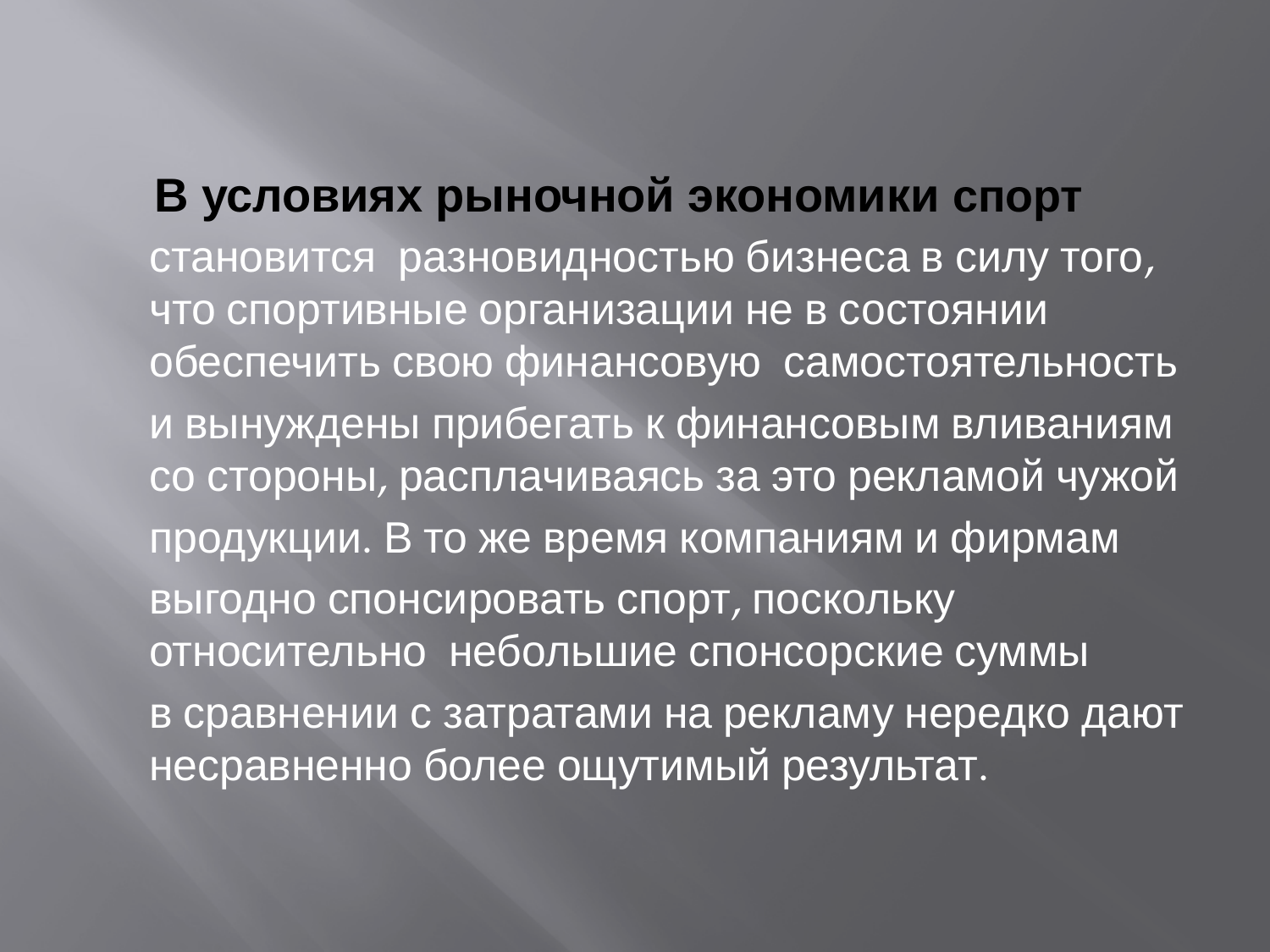

# В условиях рыночной экономики спорт
     становится  разновидностью бизнеса в силу того, что спортивные организации не в состоянии обеспечить свою финансовую  самостоятельность
     и вынуждены прибегать к финансовым вливаниям со стороны, расплачиваясь за это рекламой чужой
     продукции. В то же время компаниям и фирмам
     выгодно спонсировать спорт, поскольку относительно  небольшие спонсорские суммы
     в сравнении с затратами на рекламу нередко дают несравненно более ощутимый результат.